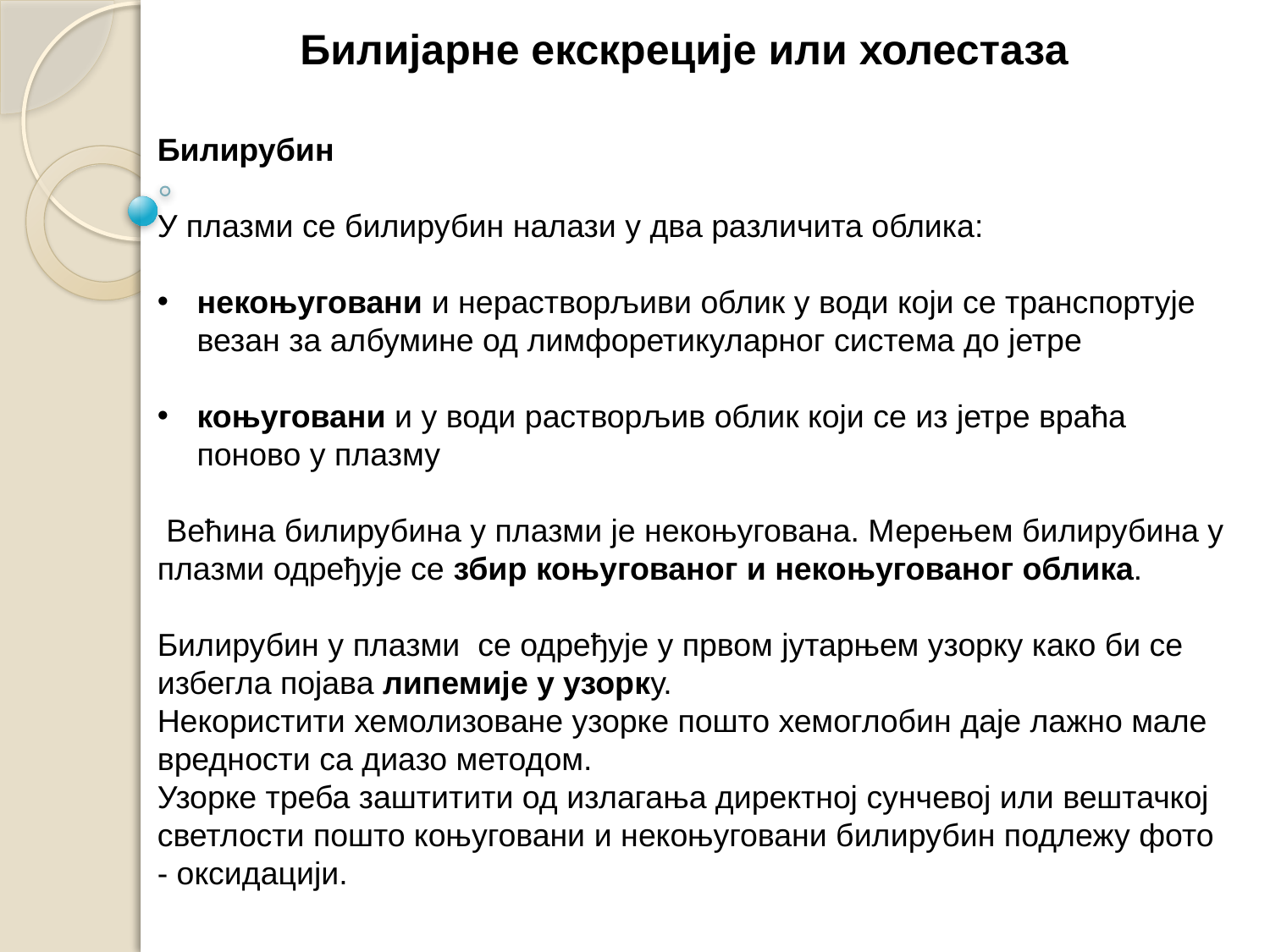

Билијарне екскреције или холестаза
Билирубин
У плазми се билирубин налази у два различита облика:

некоњуговани и нерастворљиви облик у води који се транспортује везан за албумине од лимфоретикуларног система до јетре

коњуговани и у води растворљив облик који се из јетре враћа поново у плазму
 Већина билирубина у плазми је некоњугована. Мерењем билирубина у плазми одређује се збир коњугованог и некоњугованог облика.

Билирубин у плазми  се одређује у првом јутарњем узорку како би се избегла појава липемије у узорку.
Некористити хемолизоване узорке пошто хемоглобин даје лажно мале вредности са диазо методом.
Узорке треба заштитити од излагања директној сунчевој или вештачкој светлости пошто коњуговани и некоњуговани билирубин подлежу фото - оксидацији.